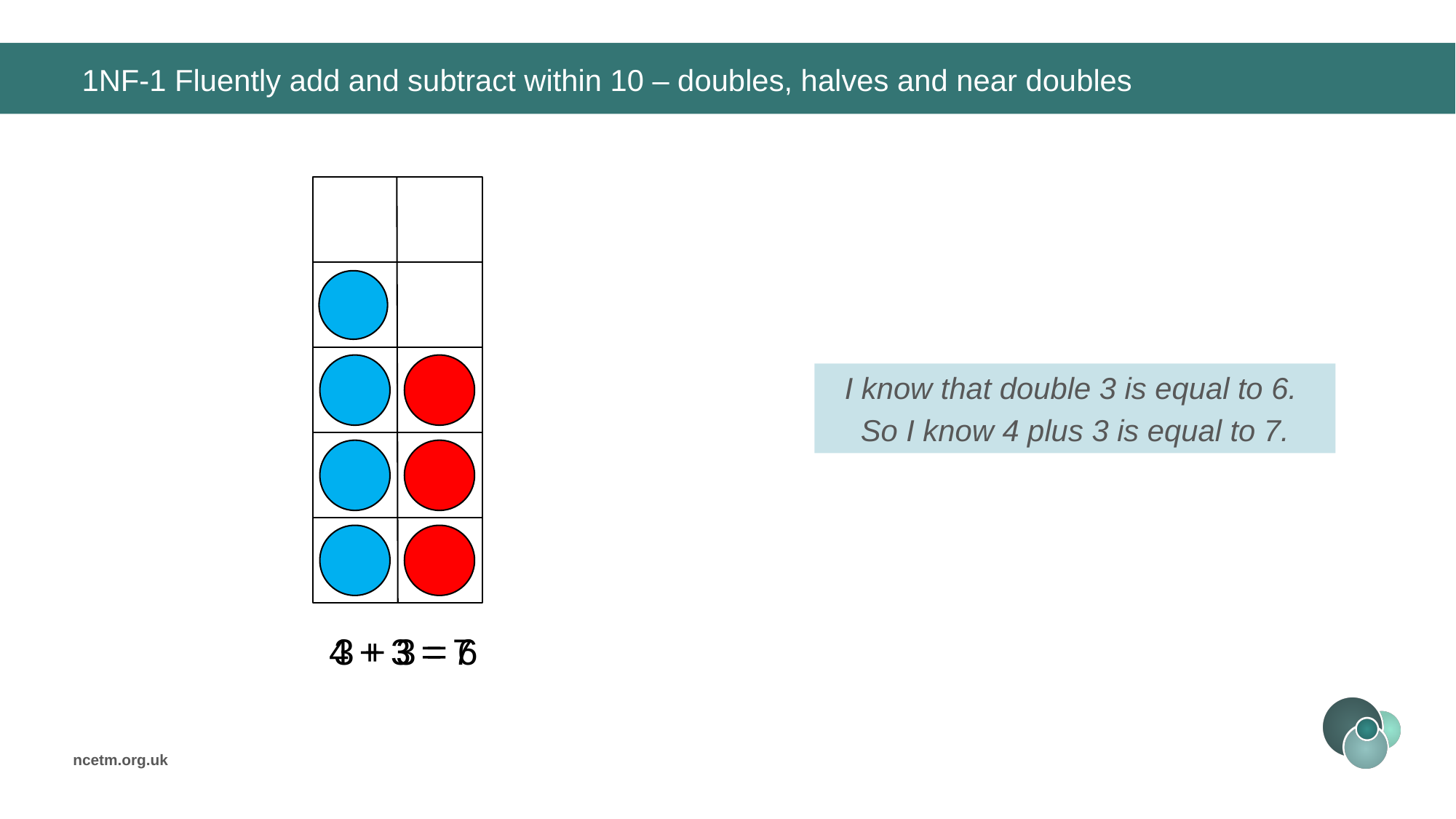

# 1NF-1 Fluently add and subtract within 10 – doubles, halves and near doubles

I know that double 3 is equal to 6.
So I know 4 plus 3 is equal to 7.
4 + 3 = 7
3 + 3 = 6